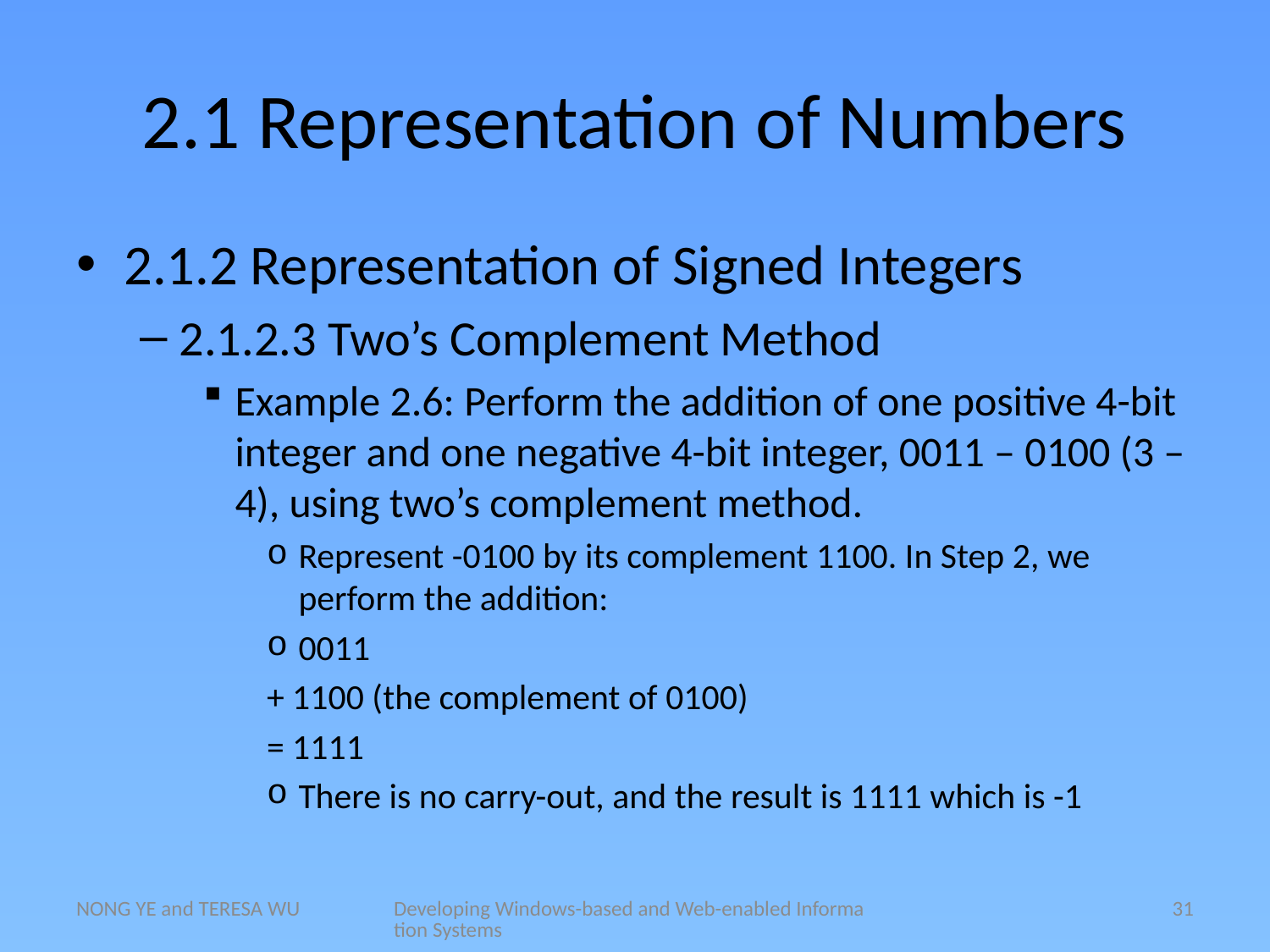

# 2.1 Representation of Numbers
2.1.2 Representation of Signed Integers
2.1.2.3 Two’s Complement Method
Example 2.6: Perform the addition of one positive 4-bit integer and one negative 4-bit integer, 0011 – 0100 (3 – 4), using two’s complement method.
Represent -0100 by its complement 1100. In Step 2, we perform the addition:
0011
+ 1100 (the complement of 0100)
= 1111
There is no carry-out, and the result is 1111 which is -1
NONG YE and TERESA WU
Developing Windows-based and Web-enabled Information Systems
31